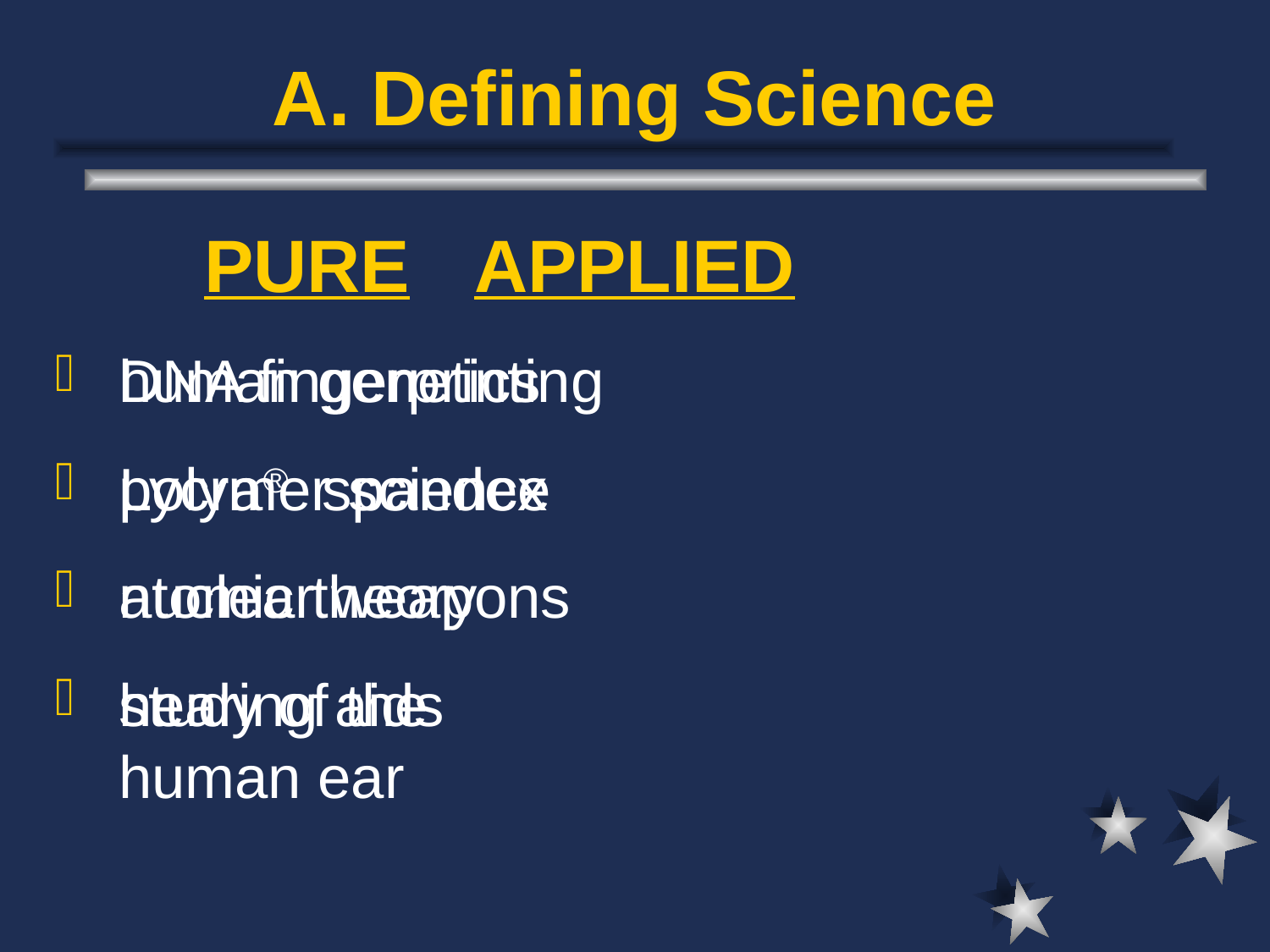

# A. Defining Science
PURE
human genetics
polymer science
atomic theory
study of the human ear

APPLIED
DNA fingerprinting
Lycra®  spandex
nuclear weapons
hearing aids